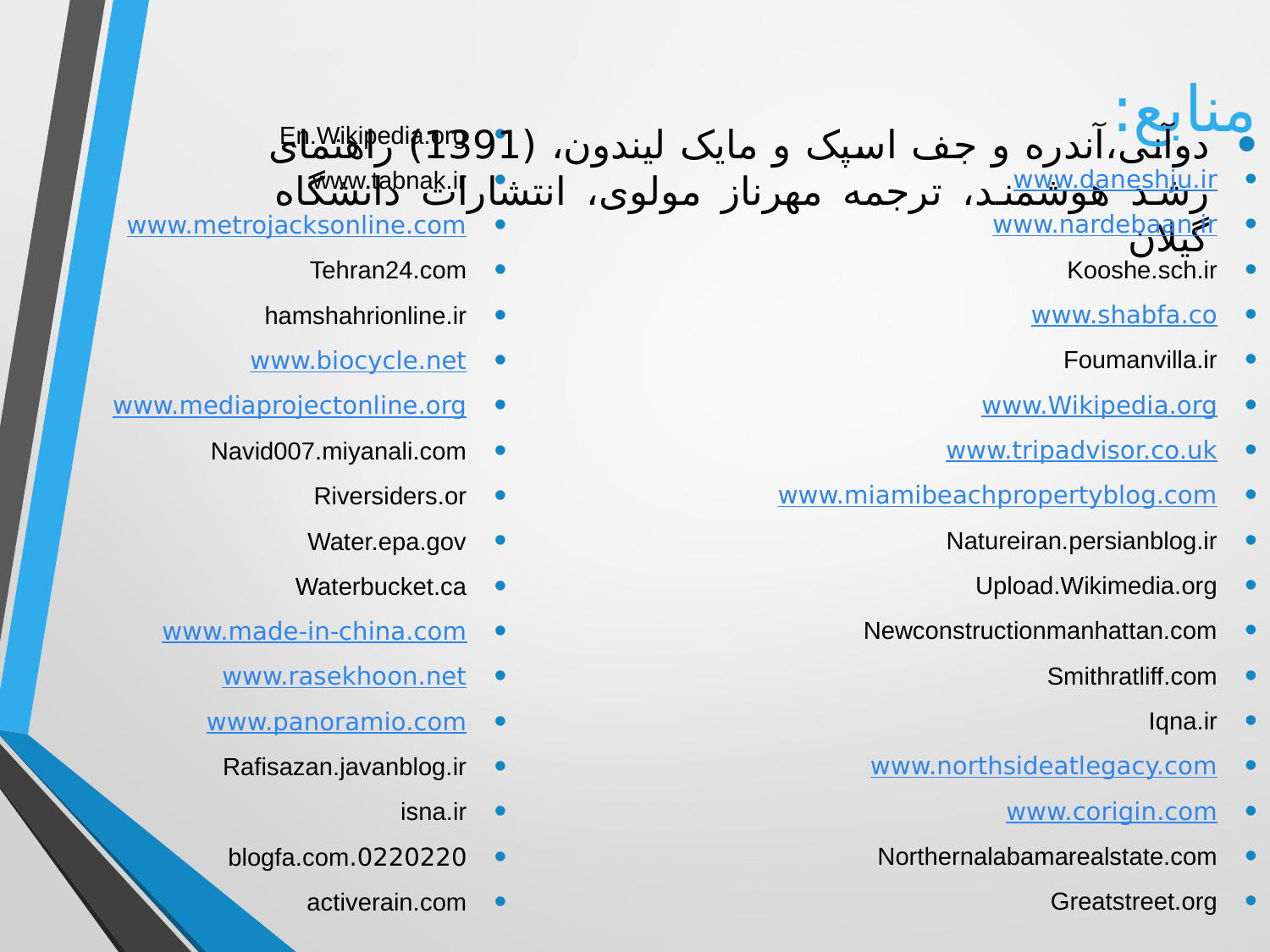

منابع:

www.daneshju.ir
www.nardebaan.ir
Kooshe.sch.ir
www.shabfa.co
Foumanvilla.ir
www.Wikipedia.org
www.tripadvisor.co.uk
www.miamibeachpropertyblog.com
Natureiran.persianblog.ir
Upload.Wikimedia.org
Newconstructionmanhattan.com
Smithratliff.com
Iqna.ir
www.northsideatlegacy.com
www.corigin.com
Northernalabamarealstate.com
Greatstreet.org

En.Wikipedia.org
www.tabnak.ir
www.metrojacksonline.com
Tehran24.com
hamshahrionline.ir
www.biocycle.net
www.mediaprojectonline.org
Navid007.miyanali.com
Riversiders.or
Water.epa.gov
Waterbucket.ca
www.made-in-china.com
www.rasekhoon.net
www.panoramio.com
Rafisazan.javanblog.ir
isna.ir
0220220.blogfa.com
activerain.com

دوآنی،آندره و جف اسپک و مایک لیندون، (1391) راهنمای رشد هوشمند، ترجمه مهرناز مولوی، انتشارات دانشگاه گیلان